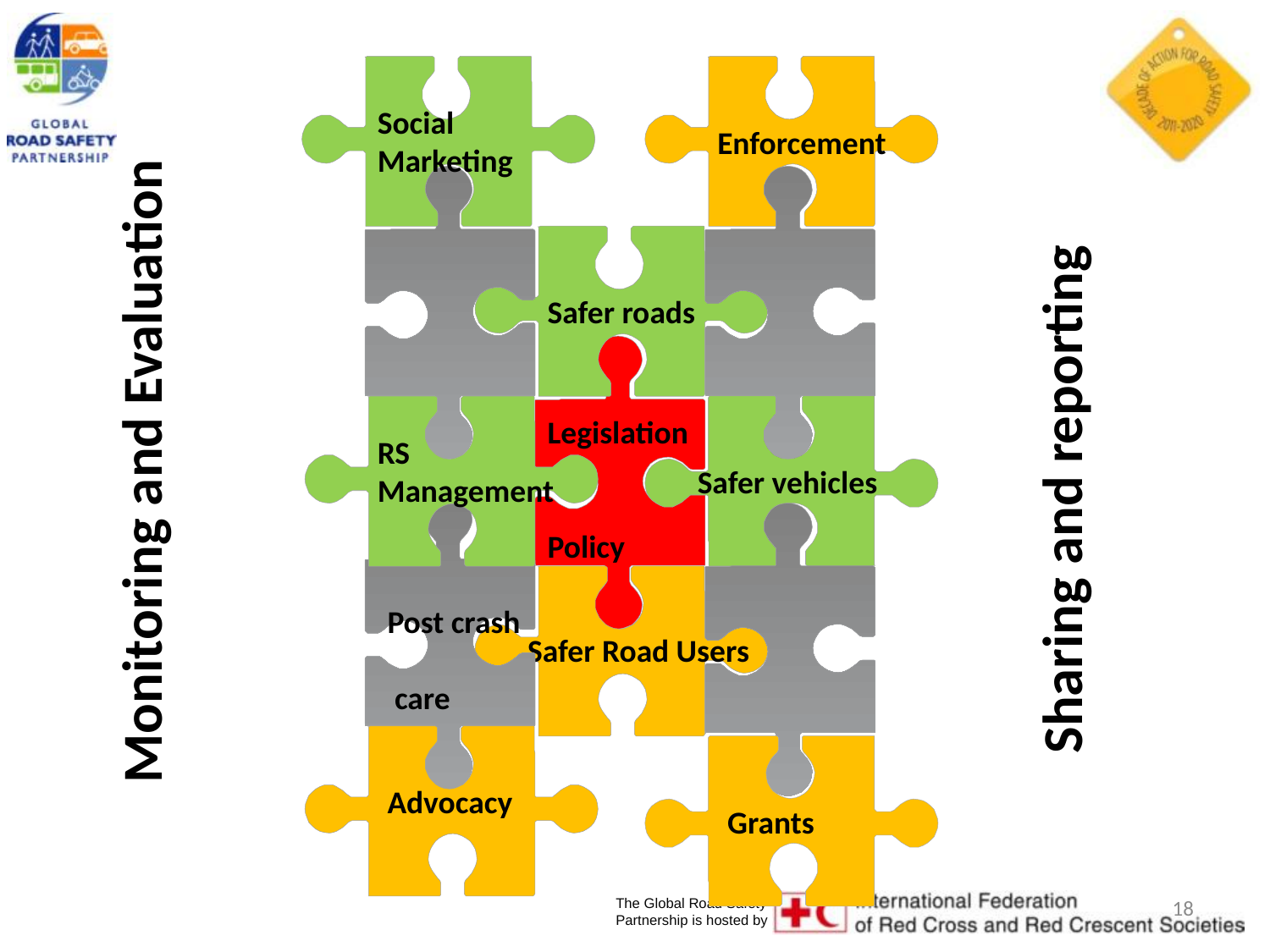

Social Marketing
Enforcement

Safer roads

Sharing and reporting
Monitoring and Evaluation
Legislation

Policy
RS Management
Safer vehicles

Post crash

 care
Safer Road Users

Advocacy
Grants
18